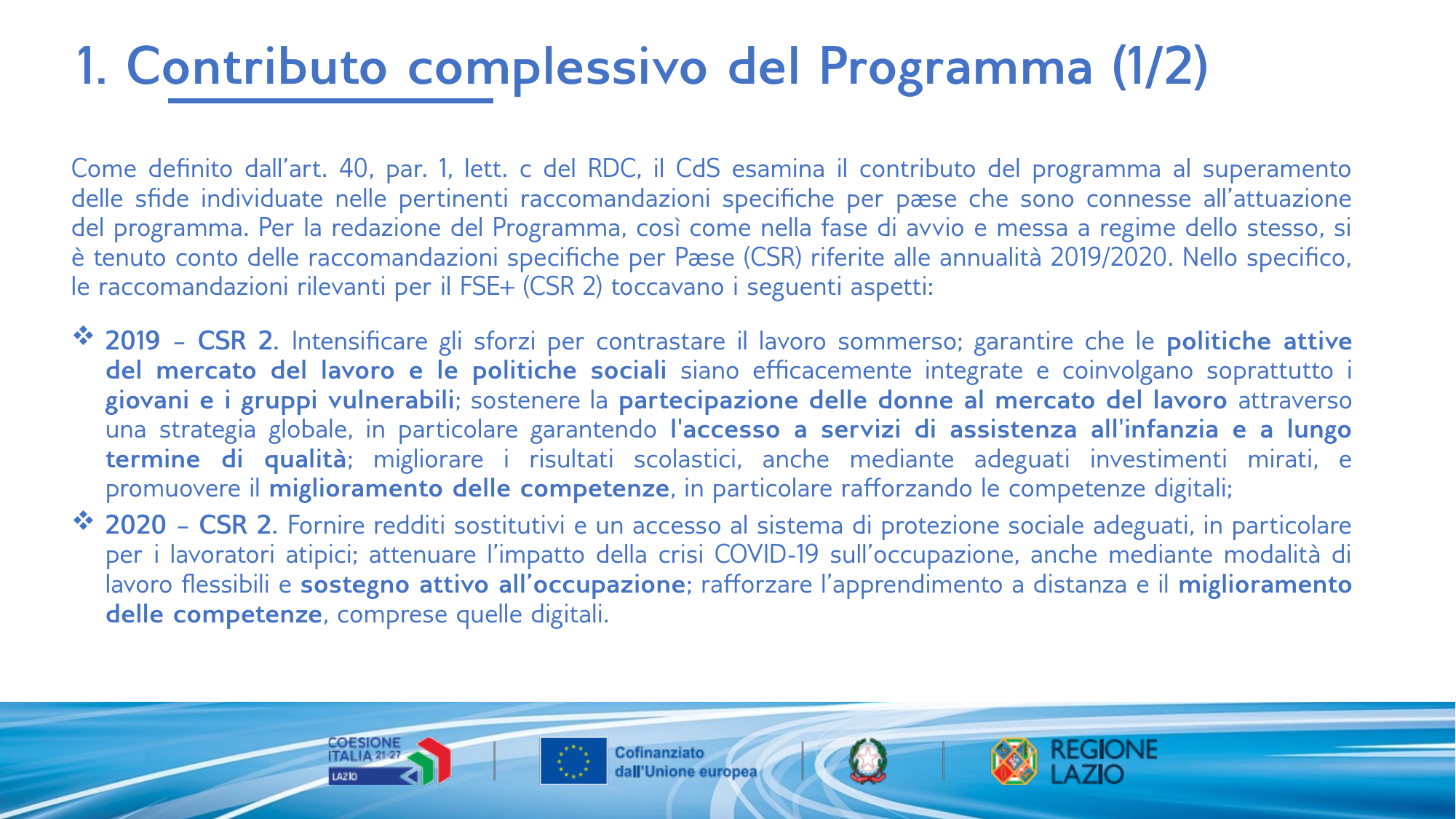

1. Contributo complessivo del Programma (1/2)
Come definito dall’art. 40, par. 1, lett. c del RDC, il CdS esamina il contributo del programma al superamento delle sfide individuate nelle pertinenti raccomandazioni specifiche per paese che sono connesse all’attuazione del programma. Per la redazione del Programma, così come nella fase di avvio e messa a regime dello stesso, si è tenuto conto delle raccomandazioni specifiche per Paese (CSR) riferite alle annualità 2019/2020. Nello specifico, le raccomandazioni rilevanti per il FSE+ (CSR 2) toccavano i seguenti aspetti:

2019 – CSR 2. Intensificare gli sforzi per contrastare il lavoro sommerso; garantire che le politiche attive del mercato del lavoro e le politiche sociali siano efficacemente integrate e coinvolgano soprattutto i giovani e i gruppi vulnerabili; sostenere la partecipazione delle donne al mercato del lavoro attraverso una strategia globale, in particolare garantendo l'accesso a servizi di assistenza all'infanzia e a lungo termine di qualità; migliorare i risultati scolastici, anche mediante adeguati investimenti mirati, e promuovere il miglioramento delle competenze, in particolare rafforzando le competenze digitali;
2020 – CSR 2. Fornire redditi sostitutivi e un accesso al sistema di protezione sociale adeguati, in particolare per i lavoratori atipici; attenuare l’impatto della crisi COVID-19 sull’occupazione, anche mediante modalità di lavoro flessibili e sostegno attivo all’occupazione; rafforzare l’apprendimento a distanza e il miglioramento delle competenze, comprese quelle digitali.